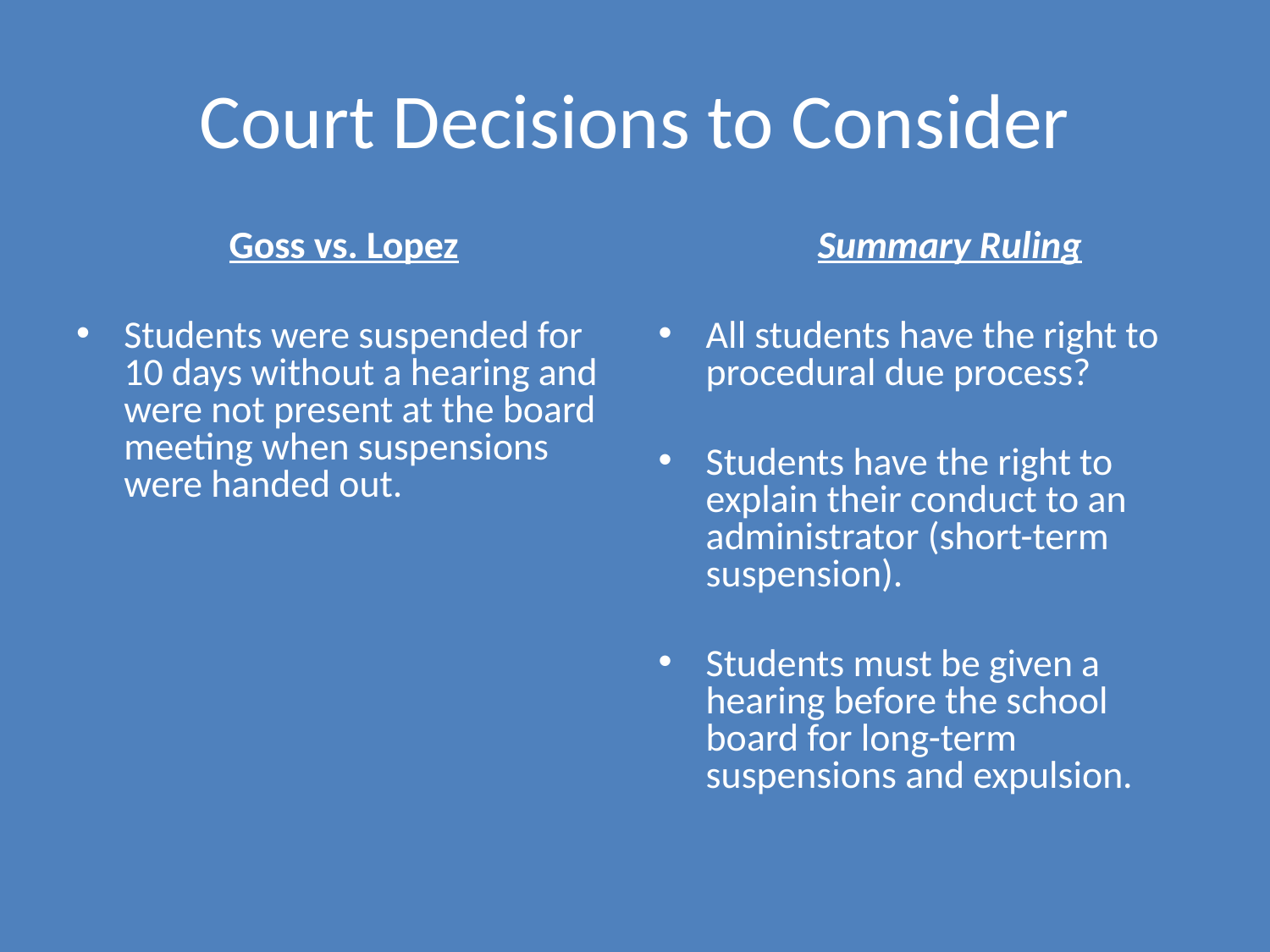

# Court Decisions to Consider
Goss vs. Lopez

Students were suspended for 10 days without a hearing and were not present at the board meeting when suspensions were handed out.

	Summary Ruling

All students have the right to procedural due process?

Students have the right to explain their conduct to an administrator (short-term suspension).

Students must be given a hearing before the school board for long-term suspensions and expulsion.